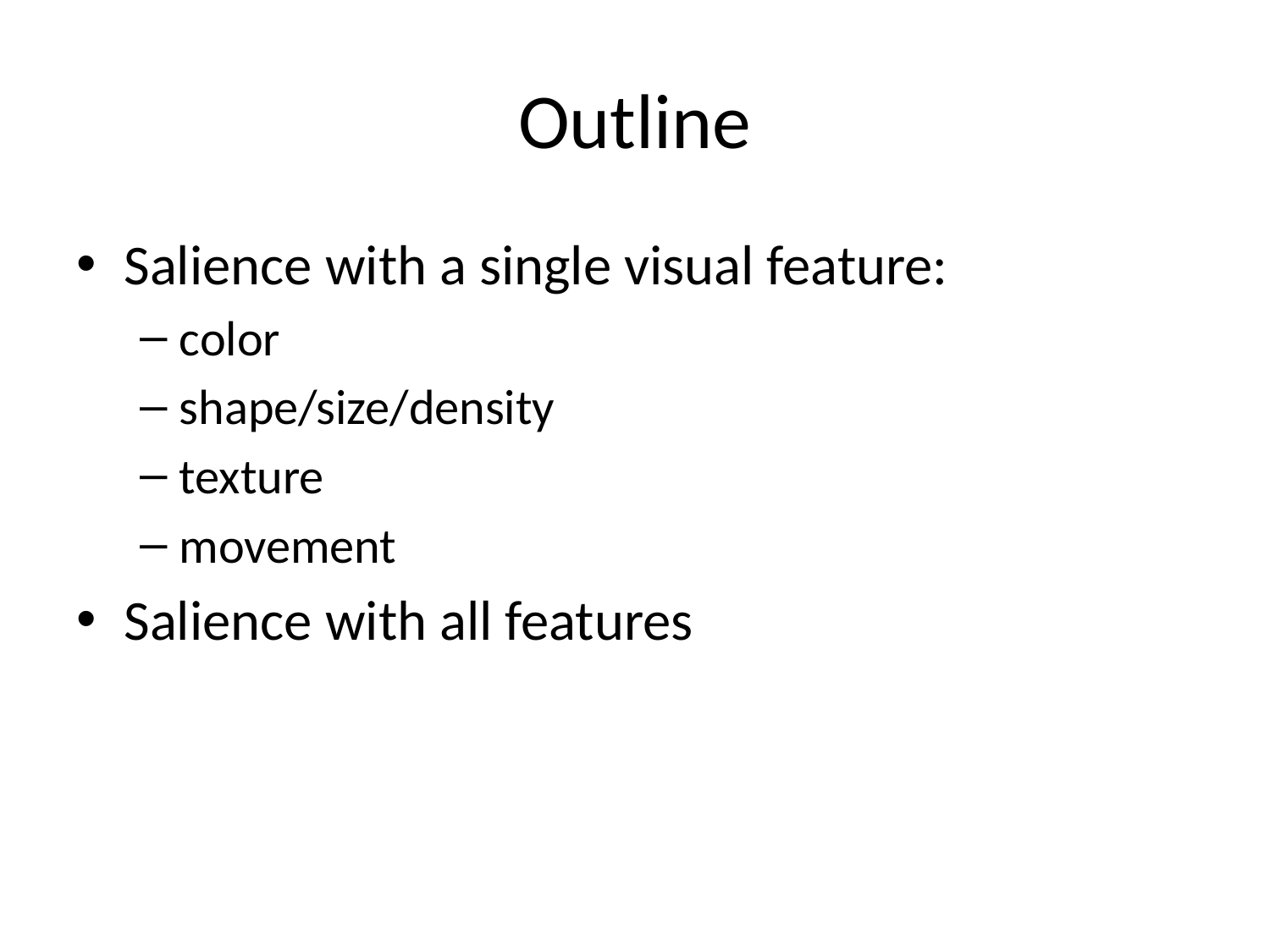

# Outline
Salience with a single visual feature:
color
shape/size/density
texture
movement
Salience with all features